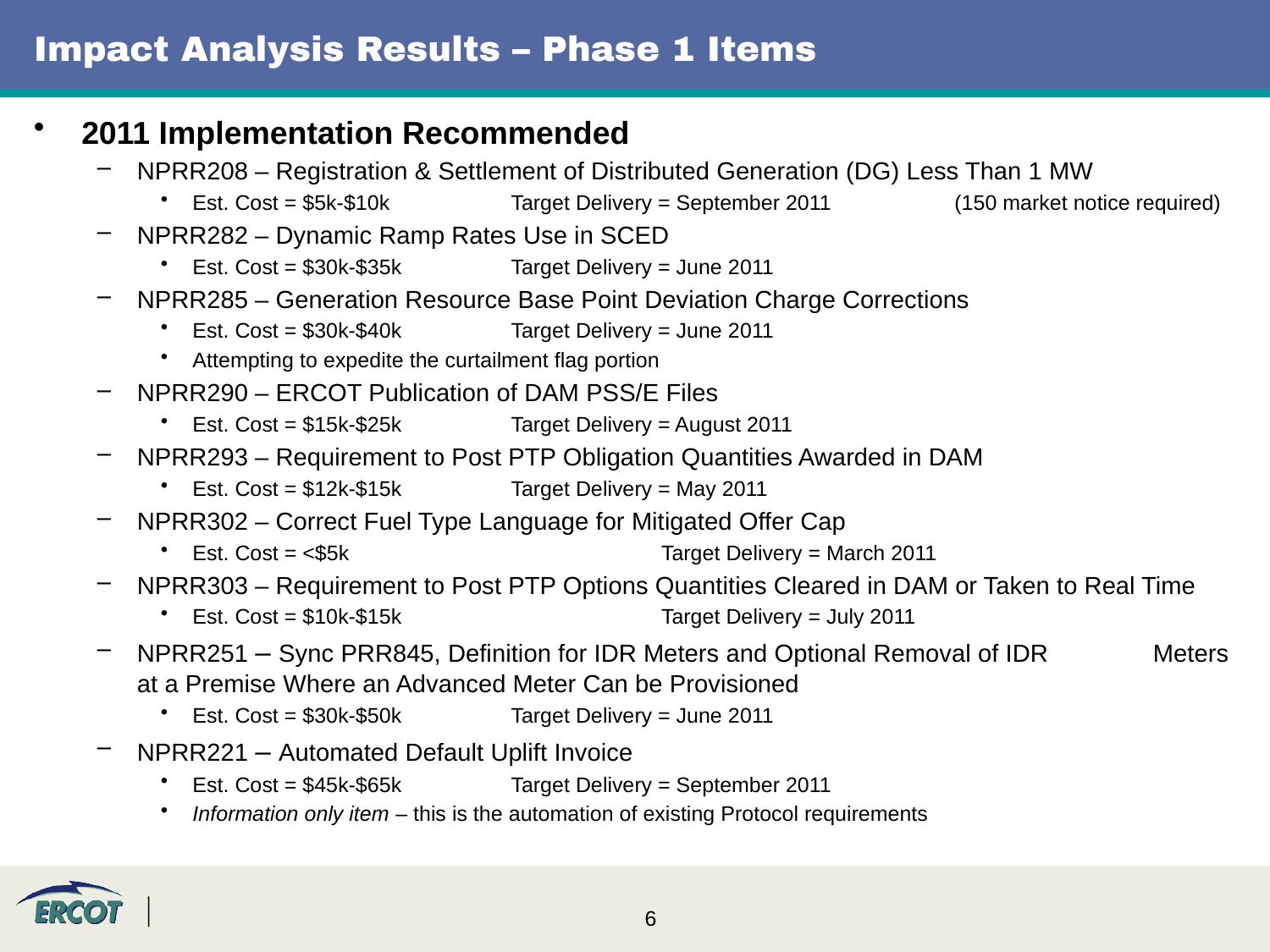

# Impact Analysis Results – Phase 1 Items
2011 Implementation Recommended
NPRR208 – Registration & Settlement of Distributed Generation (DG) Less Than 1 MW
Est. Cost = $5k-$10k	Target Delivery = September 2011	(150 market notice required)
NPRR282 – Dynamic Ramp Rates Use in SCED
Est. Cost = $30k-$35k	Target Delivery = June 2011
NPRR285 – Generation Resource Base Point Deviation Charge Corrections
Est. Cost = $30k-$40k	Target Delivery = June 2011
Attempting to expedite the curtailment flag portion
NPRR290 – ERCOT Publication of DAM PSS/E Files
Est. Cost = $15k-$25k	Target Delivery = August 2011
NPRR293 – Requirement to Post PTP Obligation Quantities Awarded in DAM
Est. Cost = $12k-$15k	Target Delivery = May 2011
NPRR302 – Correct Fuel Type Language for Mitigated Offer Cap
Est. Cost = <$5k		Target Delivery = March 2011
NPRR303 – Requirement to Post PTP Options Quantities Cleared in DAM or Taken to Real Time
Est. Cost = $10k-$15k		Target Delivery = July 2011
NPRR251 – Sync PRR845, Definition for IDR Meters and Optional Removal of IDR 	Meters at a Premise Where an Advanced Meter Can be Provisioned
Est. Cost = $30k-$50k	Target Delivery = June 2011
NPRR221 – Automated Default Uplift Invoice
Est. Cost = $45k-$65k	Target Delivery = September 2011
Information only item – this is the automation of existing Protocol requirements